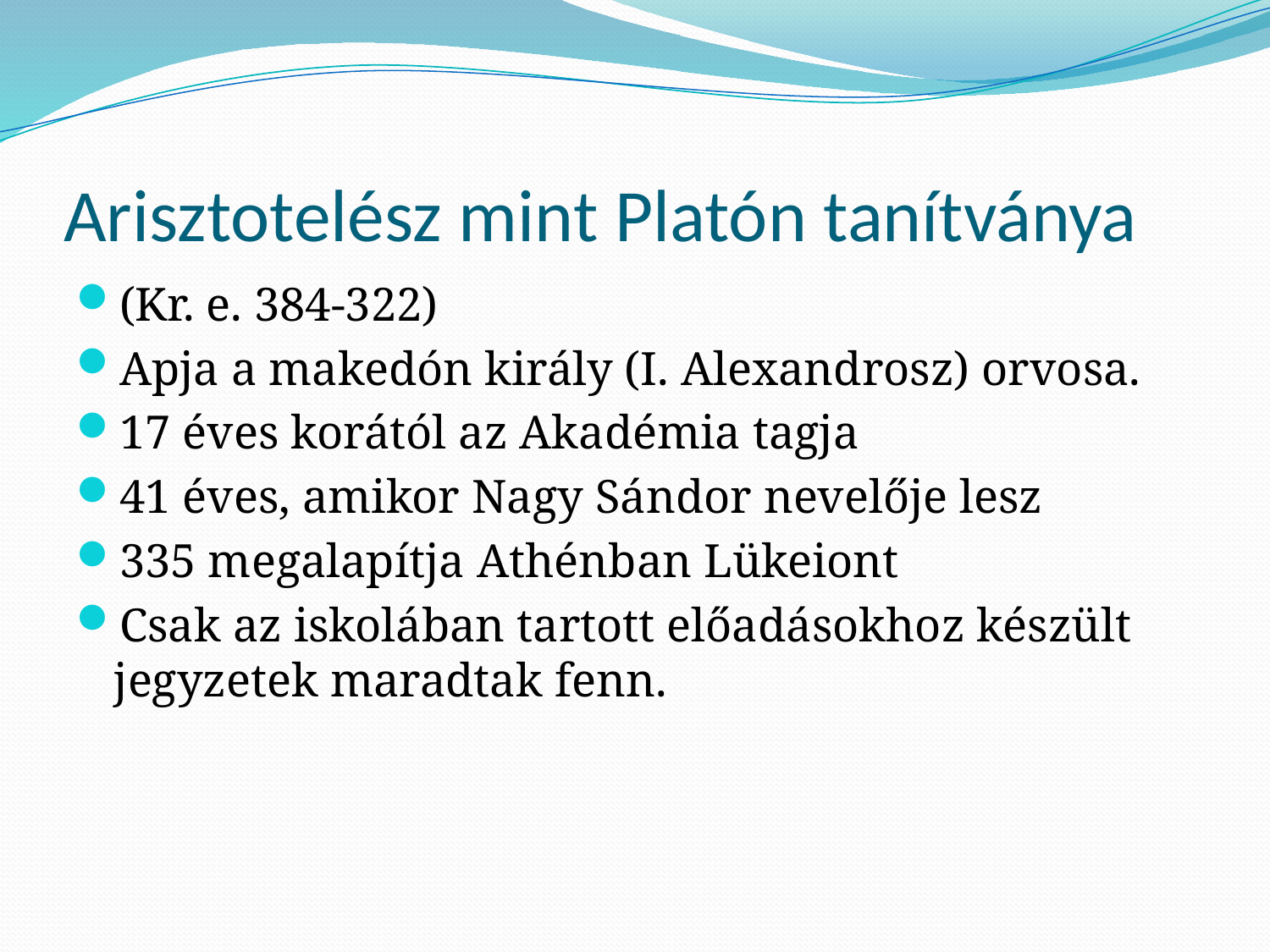

# Arisztotelész mint Platón tanítványa
(Kr. e. 384-322)
Apja a makedón király (I. Alexandrosz) orvosa.
17 éves korától az Akadémia tagja
41 éves, amikor Nagy Sándor nevelője lesz
335 megalapítja Athénban Lükeiont
Csak az iskolában tartott előadásokhoz készült jegyzetek maradtak fenn.